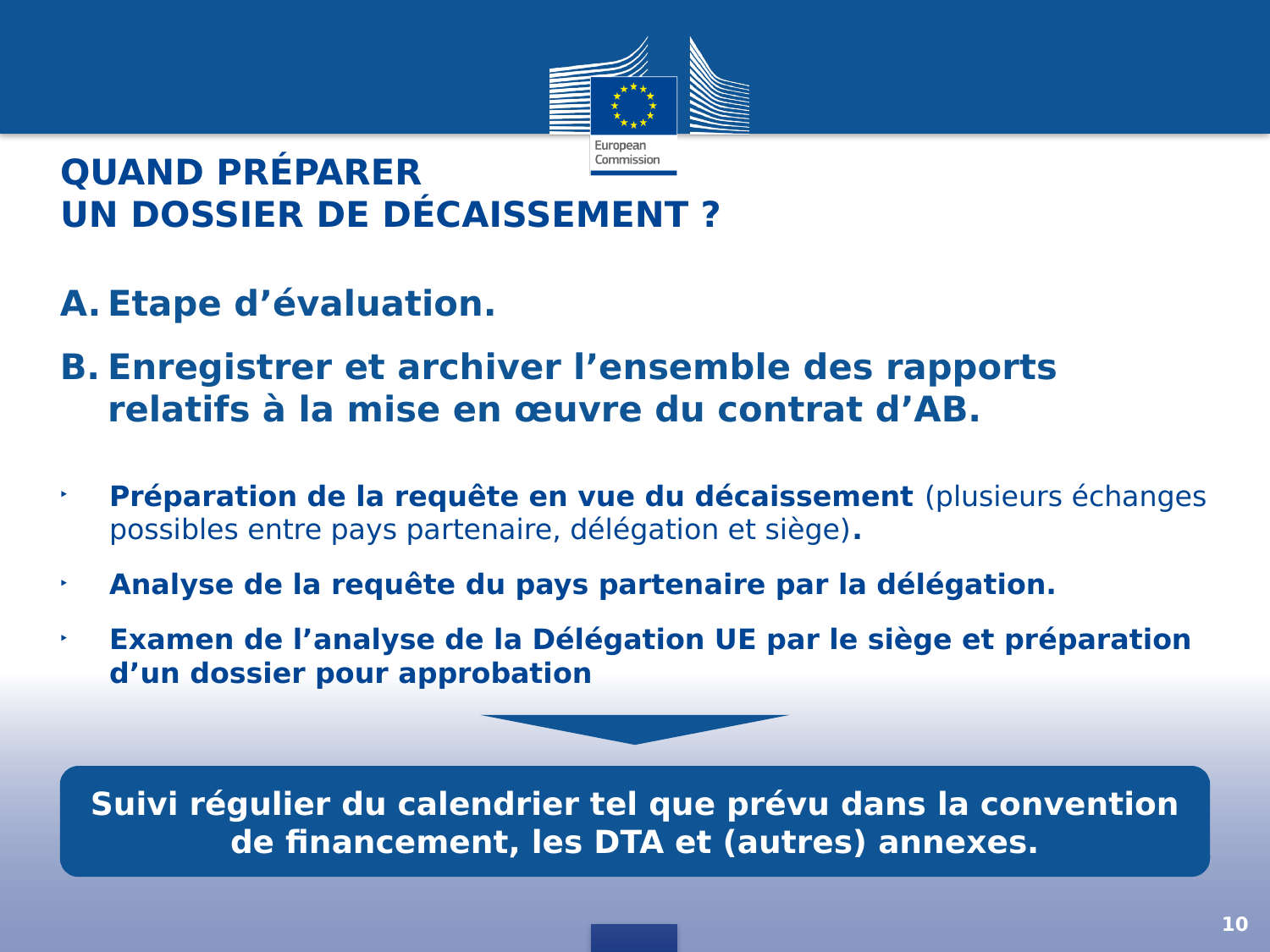

# QUAND préparer un dossier de décaissement ?
Etape d’évaluation.
Enregistrer et archiver l’ensemble des rapports relatifs à la mise en œuvre du contrat d’AB.

Préparation de la requête en vue du décaissement (plusieurs échanges possibles entre pays partenaire, délégation et siège).
Analyse de la requête du pays partenaire par la délégation.
Examen de l’analyse de la Délégation UE par le siège et préparation d’un dossier pour approbation

Suivi régulier du calendrier tel que prévu dans la convention de financement, les DTA et (autres) annexes.
10